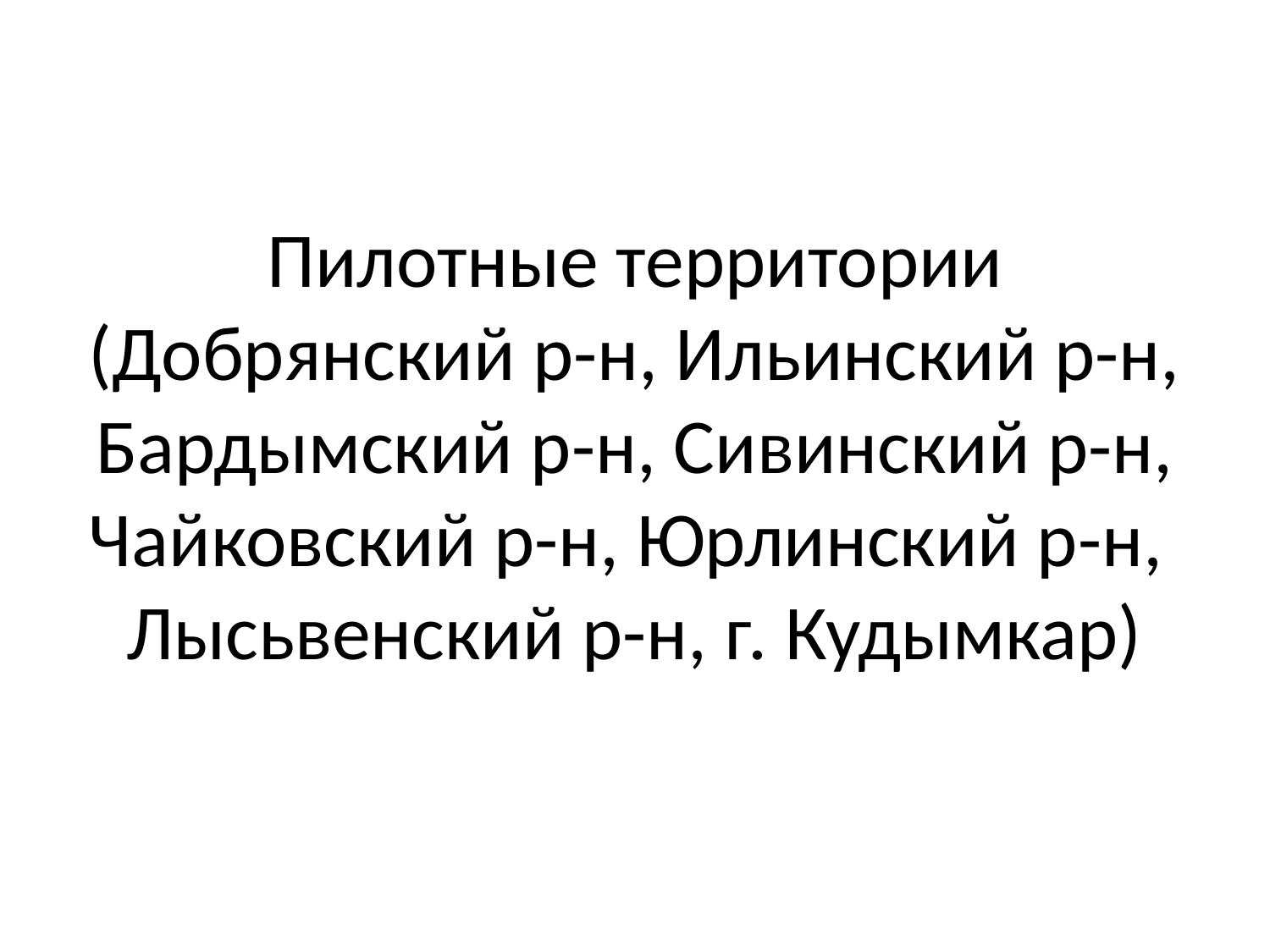

# Пилотные территории (Добрянский р-н, Ильинский р-н, Бардымский р-н, Сивинский р-н, Чайковский р-н, Юрлинский р-н,  Лысьвенский р-н, г. Кудымкар)